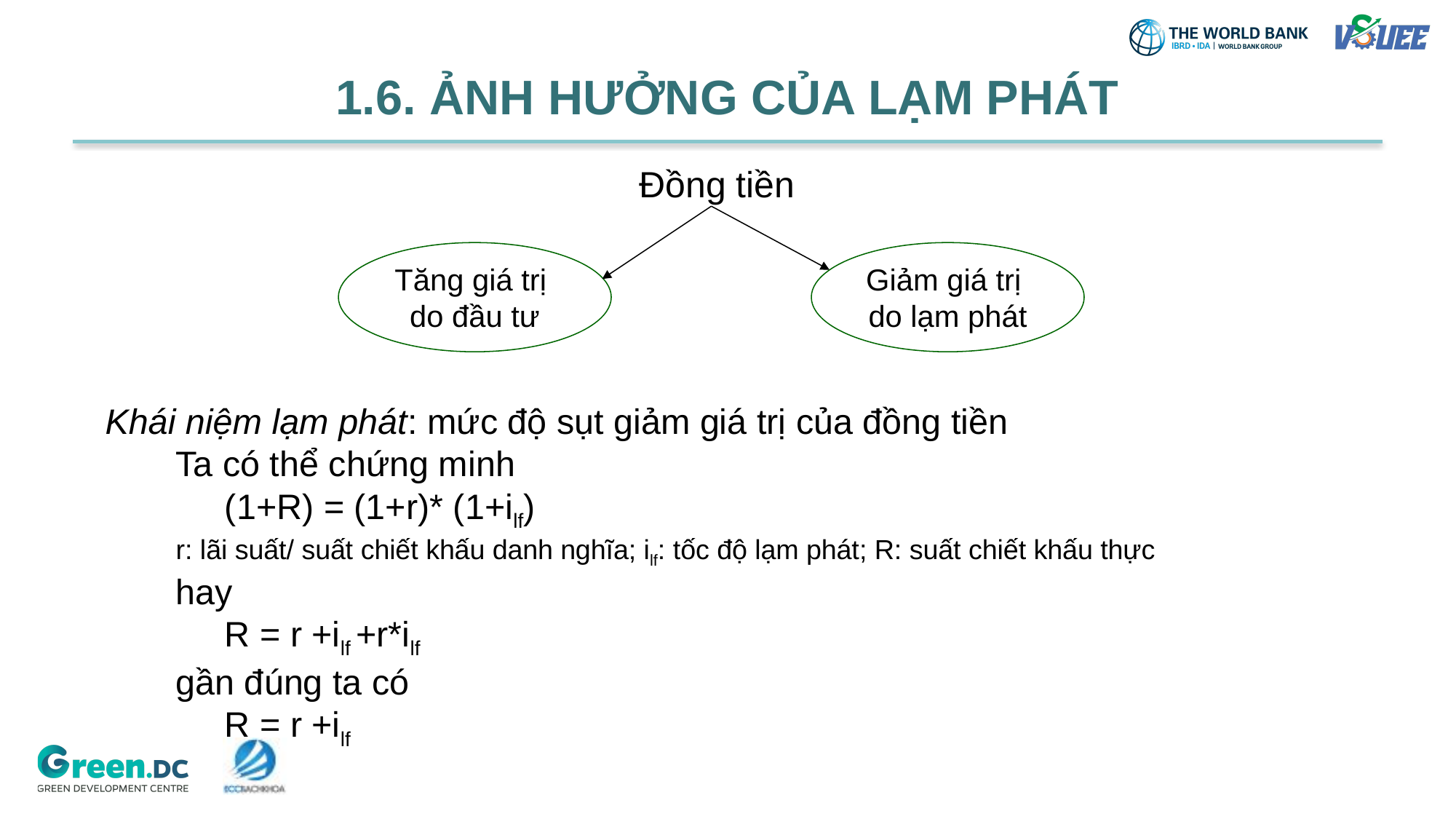

# 1.6. ẢNH HƯỞNG CỦA LẠM PHÁT
Đồng tiền

Tăng giá trị
do đầu tư
Giảm giá trị
do lạm phát
Khái niệm lạm phát: mức độ sụt giảm giá trị của đồng tiền
Ta có thể chứng minh
	(1+R) = (1+r)* (1+ilf)
r: lãi suất/ suất chiết khấu danh nghĩa; ilf: tốc độ lạm phát; R: suất chiết khấu thực
hay
	R = r +ilf +r*ilf
gần đúng ta có
		R = r +ilf